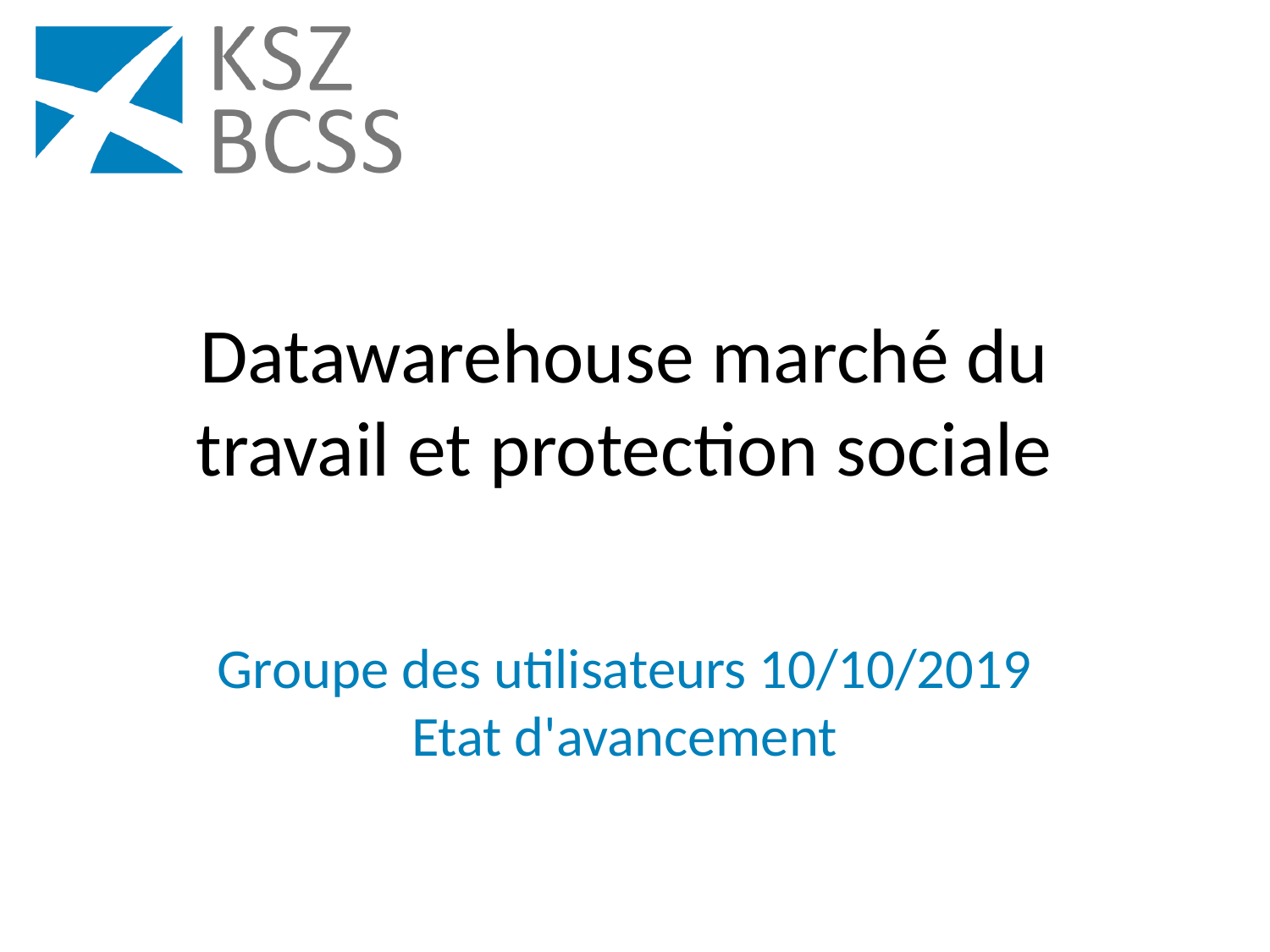

# Datawarehouse marché du travail et protection sociale
Groupe des utilisateurs 10/10/2019
Etat d'avancement